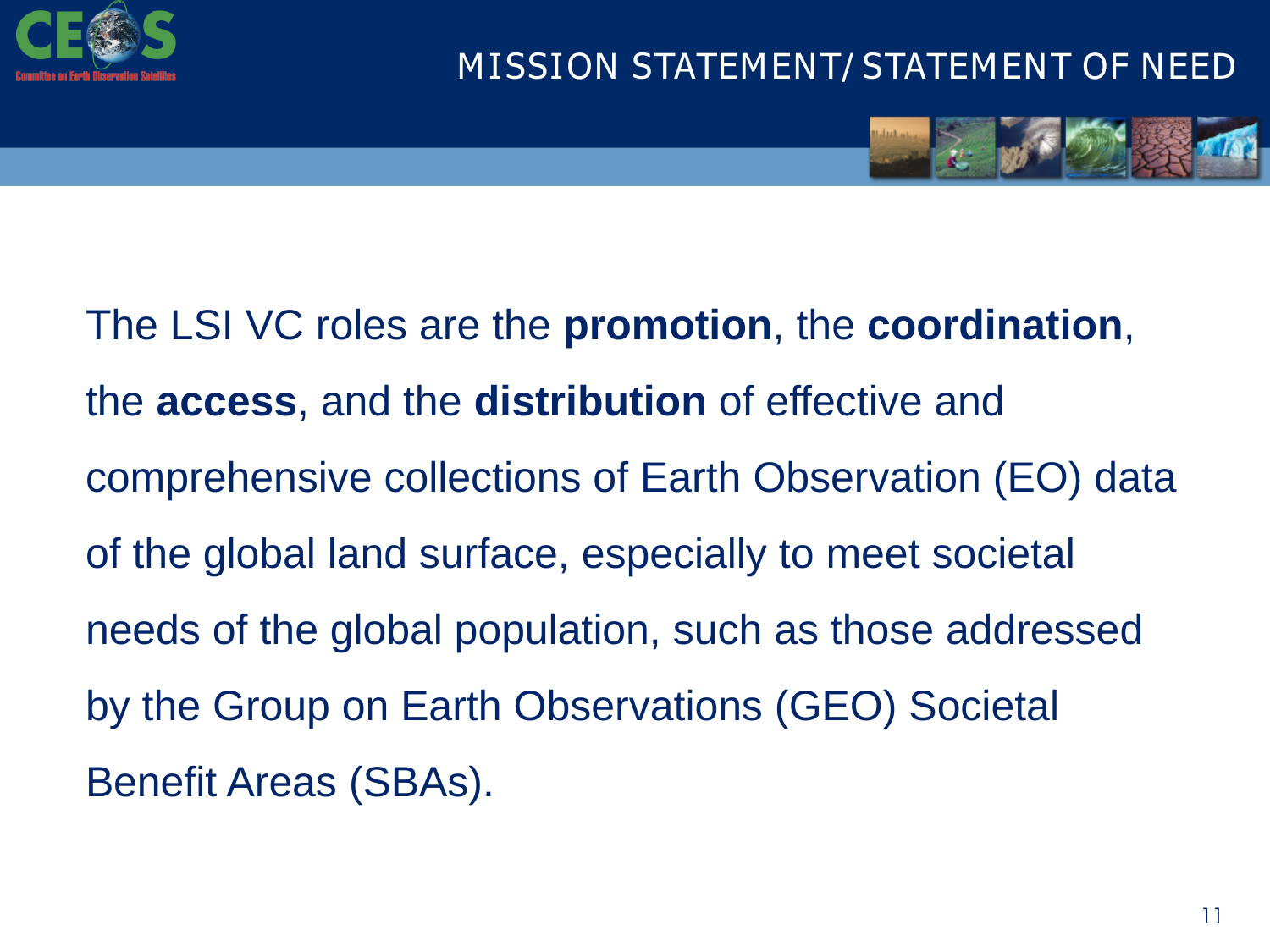

Mission Statement/Statement of Need
The LSI VC roles are the promotion, the coordination, the access, and the distribution of effective and comprehensive collections of Earth Observation (EO) data of the global land surface, especially to meet societal needs of the global population, such as those addressed by the Group on Earth Observations (GEO) Societal Benefit Areas (SBAs).

11